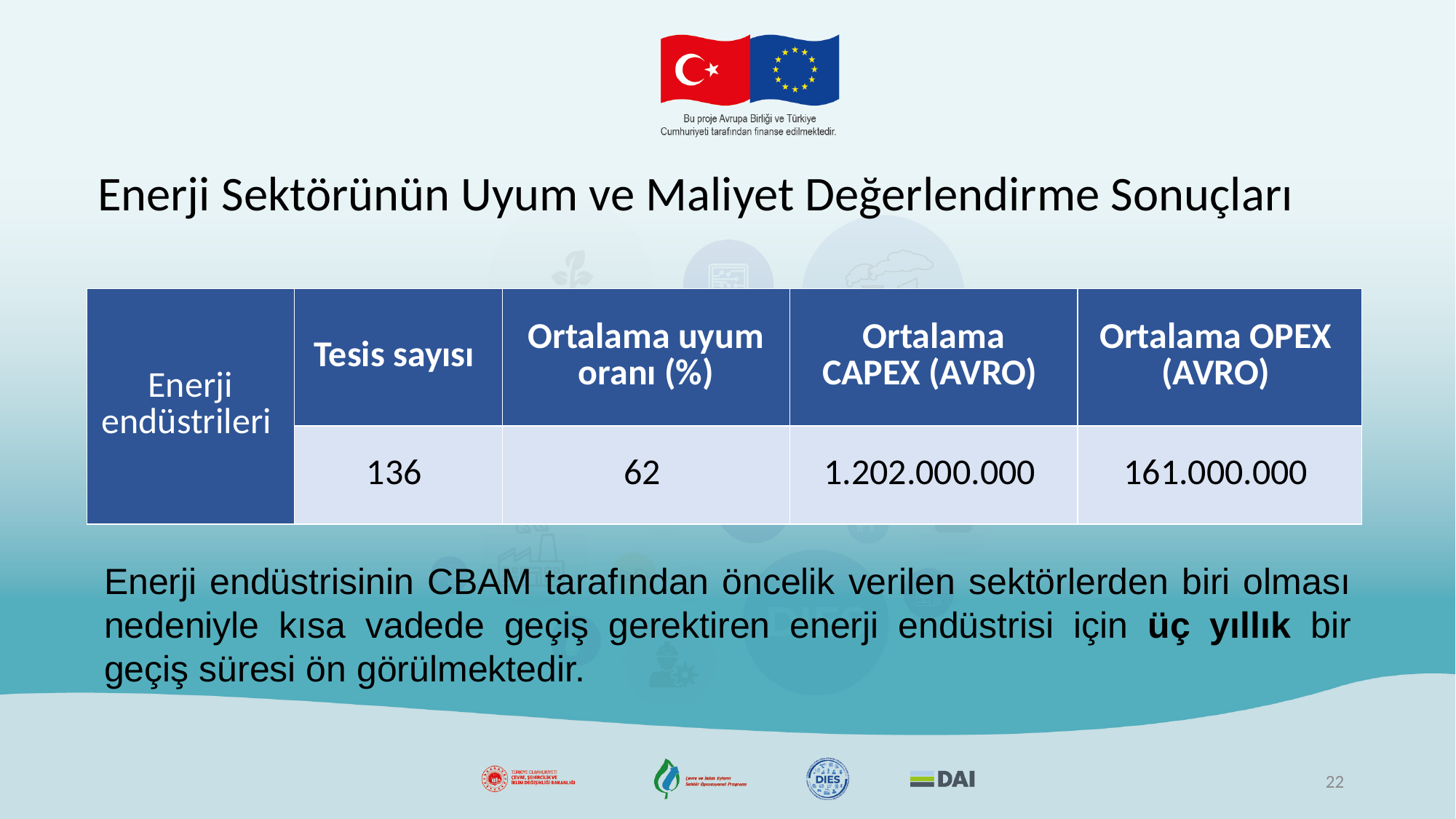

# Enerji Sektörünün Uyum ve Maliyet Değerlendirme Sonuçları
| Enerji endüstrileri | Tesis sayısı | Ortalama uyum oranı (%) | Ortalama CAPEX (AVRO) | Ortalama OPEX  (AVRO) |
| --- | --- | --- | --- | --- |
|  | 136 | 62 | 1.202.000.000 | 161.000.000 |
Enerji endüstrisinin CBAM tarafından öncelik verilen sektörlerden biri olması nedeniyle kısa vadede geçiş gerektiren enerji endüstrisi için üç yıllık bir geçiş süresi ön görülmektedir.
22